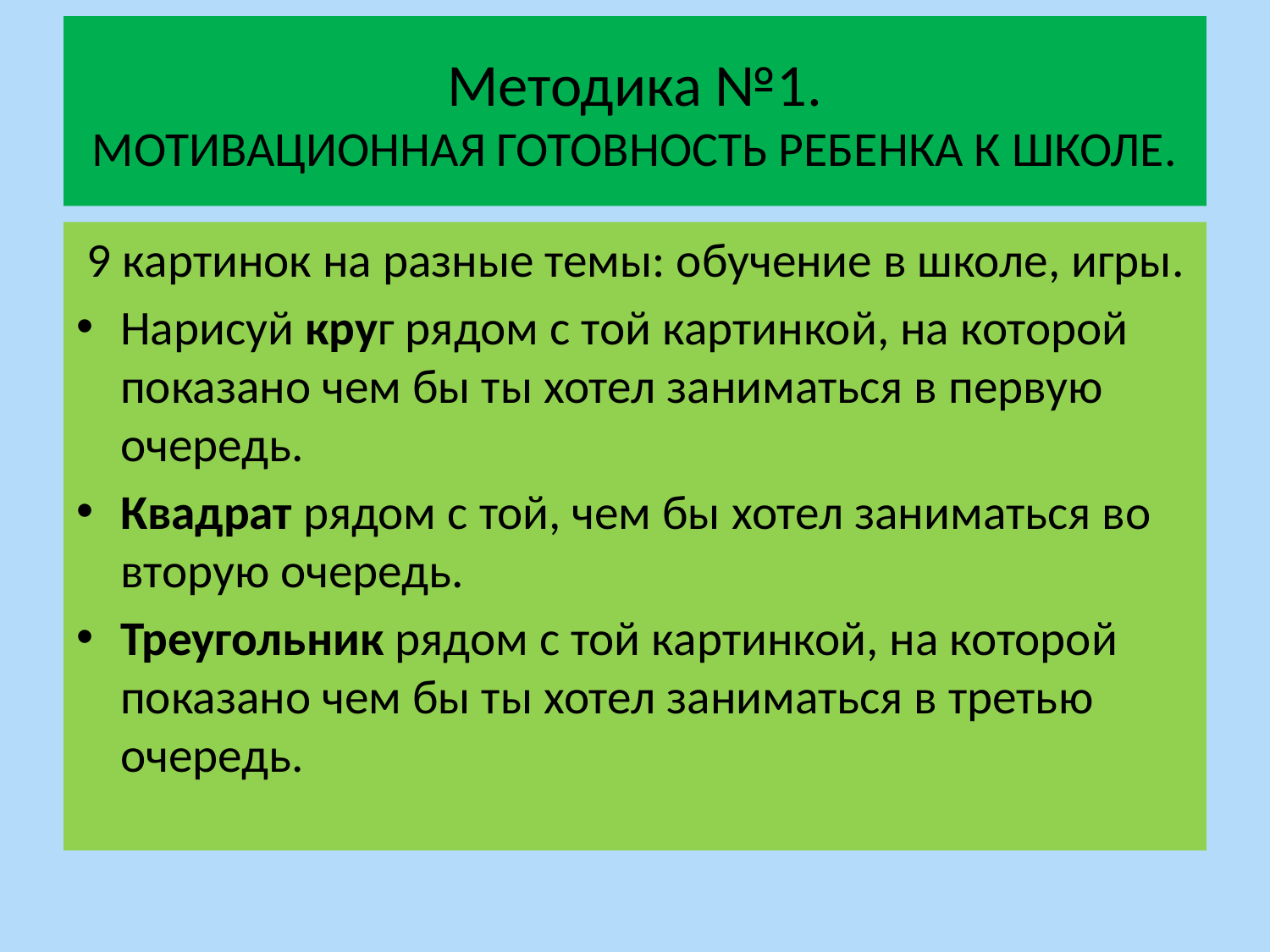

# Методика №1. МОТИВАЦИОННАЯ ГОТОВНОСТЬ РЕБЕНКА К ШКОЛЕ.
 9 картинок на разные темы: обучение в школе, игры.
Нарисуй круг рядом с той картинкой, на которой показано чем бы ты хотел заниматься в первую очередь.
Квадрат рядом с той, чем бы хотел заниматься во вторую очередь.
Треугольник рядом с той картинкой, на которой показано чем бы ты хотел заниматься в третью очередь.